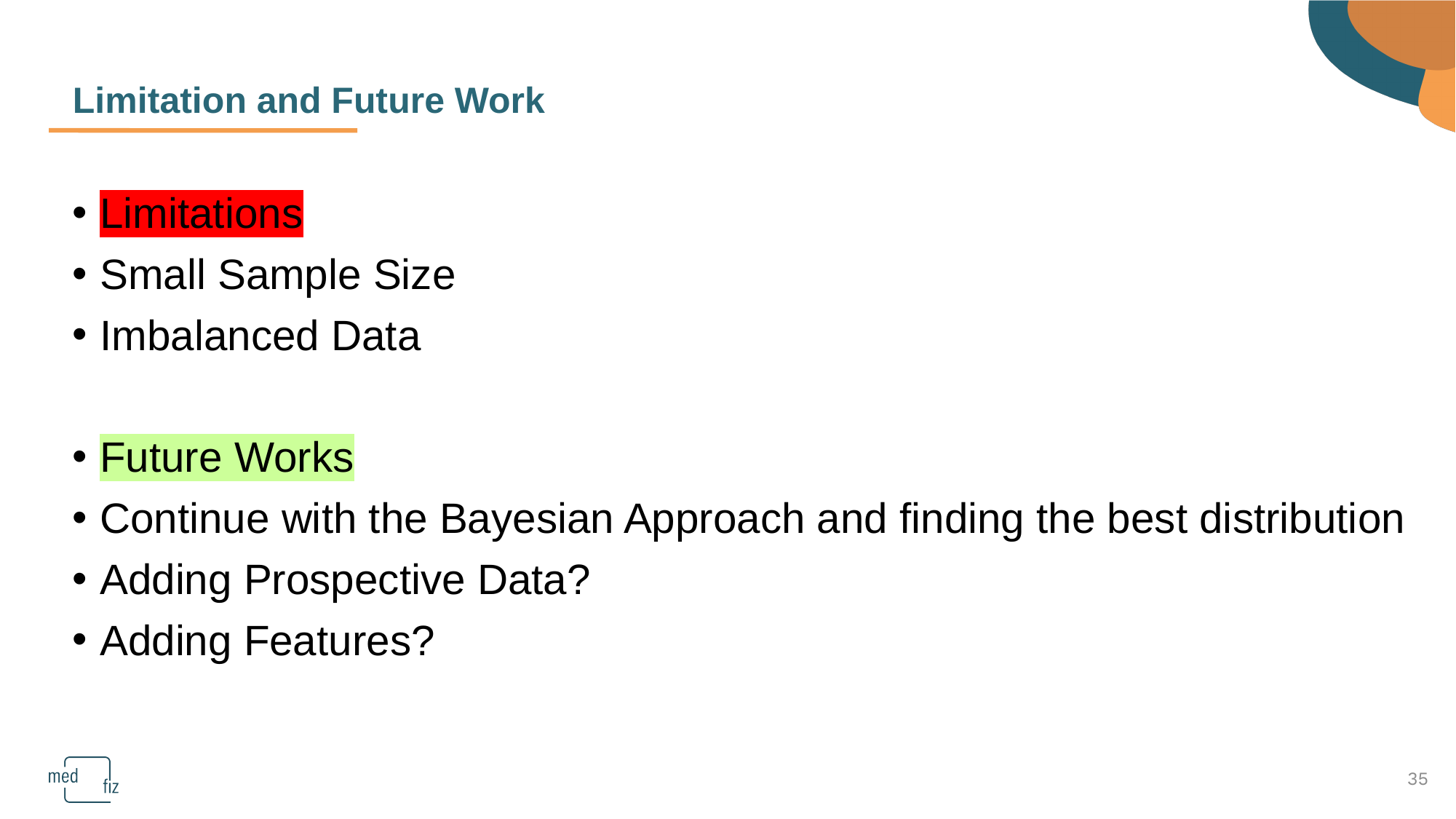

# Limitation and Future Work
Limitations
Small Sample Size
Imbalanced Data

Future Works
Continue with the Bayesian Approach and finding the best distribution
Adding Prospective Data?
Adding Features?